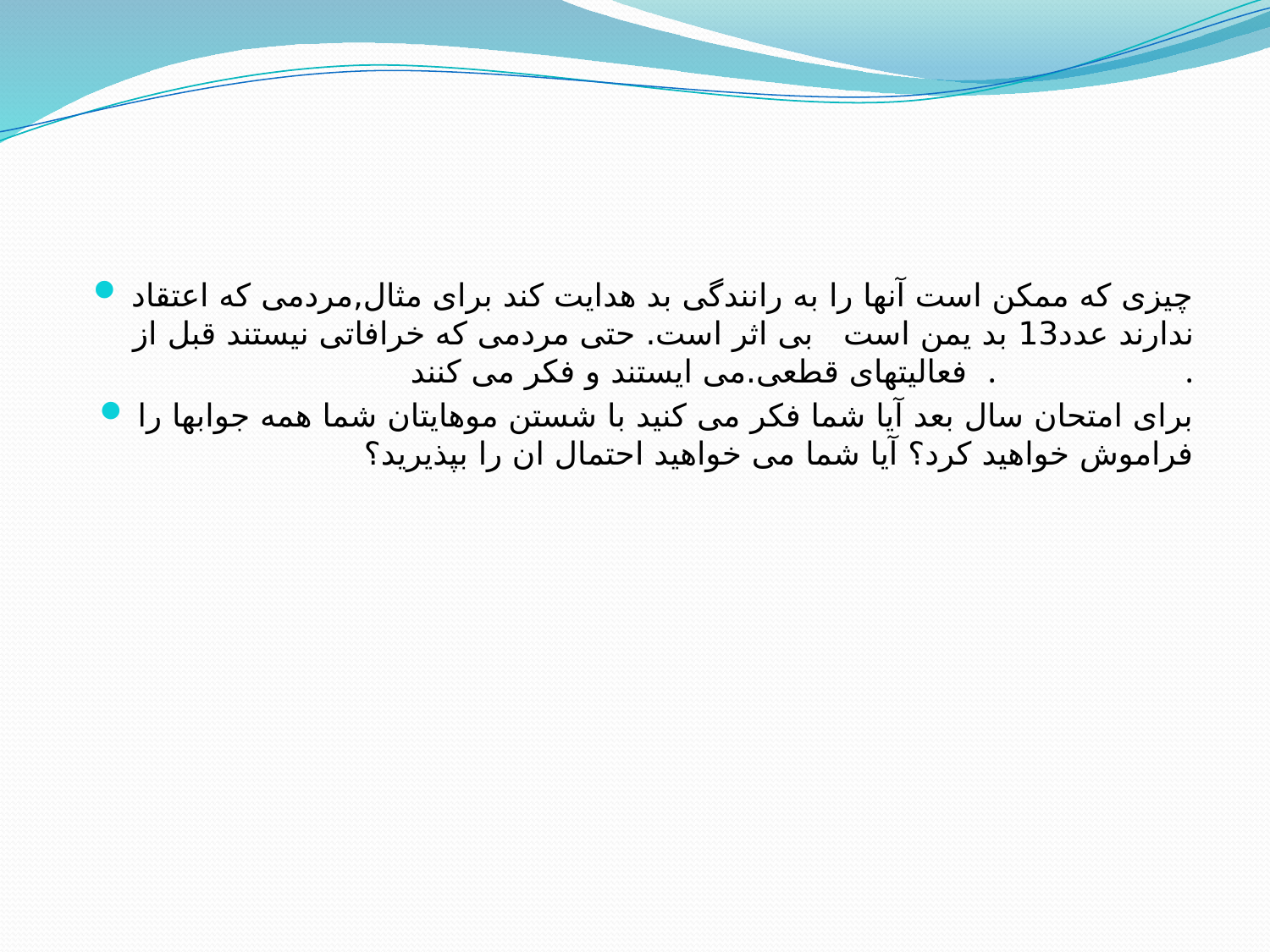

#
چیزی که ممکن است آنها را به رانندگی بد هدایت کند برای مثال,مردمی که اعتقاد ندارند عدد13 بد یمن است   بی اثر است. حتی مردمی که خرافاتی نیستند قبل از فعالیتهای قطعی.می ایستند و فکر می کنند  .                       .
برای امتحان سال بعد آیا شما فکر می کنید با شستن موهایتان شما همه جوابها را فراموش خواهید کرد؟ آیا شما می خواهید احتمال ان را بپذیرید؟